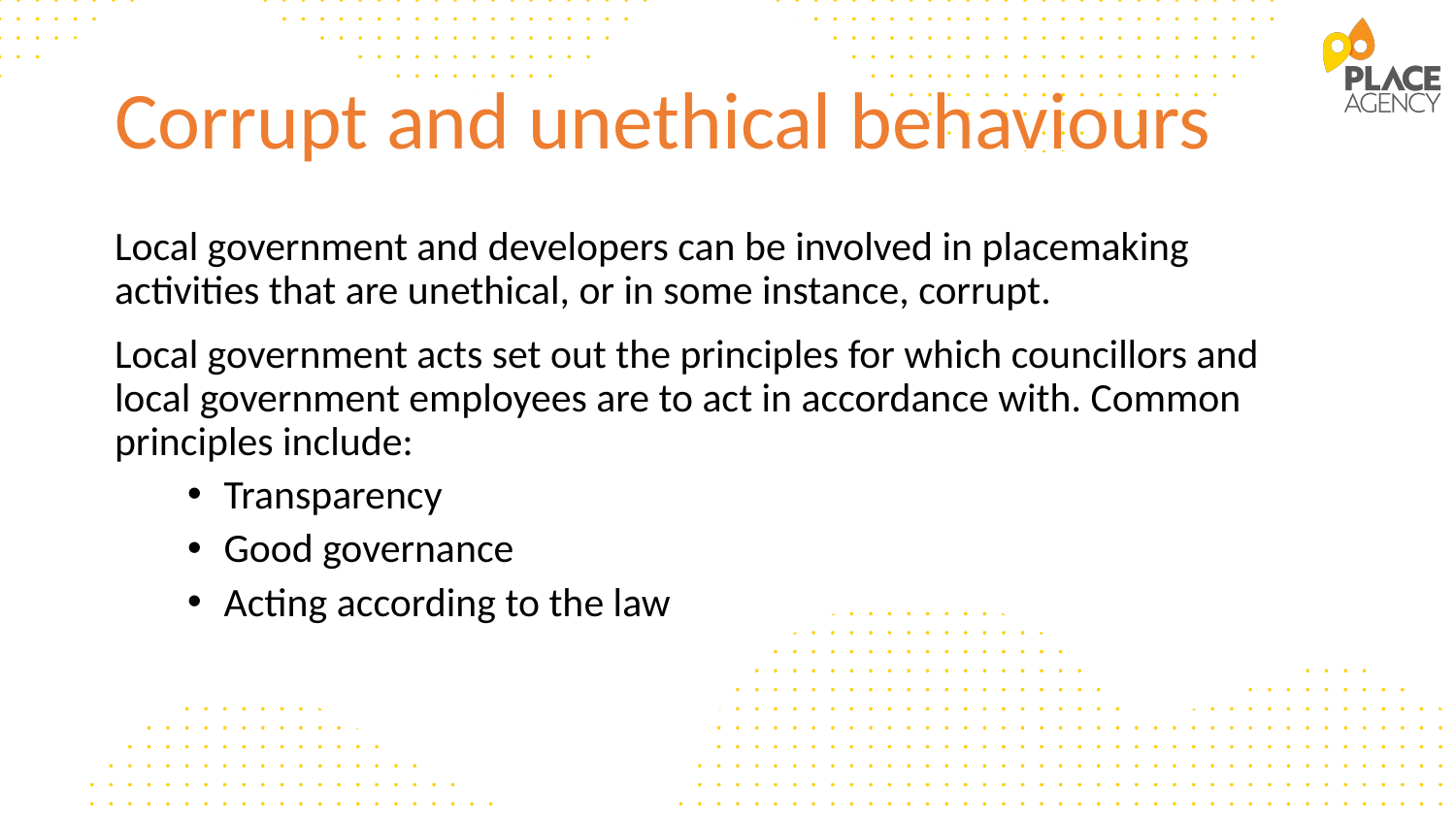

# Corrupt and unethical behaviours
Local government and developers can be involved in placemaking activities that are unethical, or in some instance, corrupt.
Local government acts set out the principles for which councillors and local government employees are to act in accordance with. Common principles include:
Transparency
Good governance
Acting according to the law